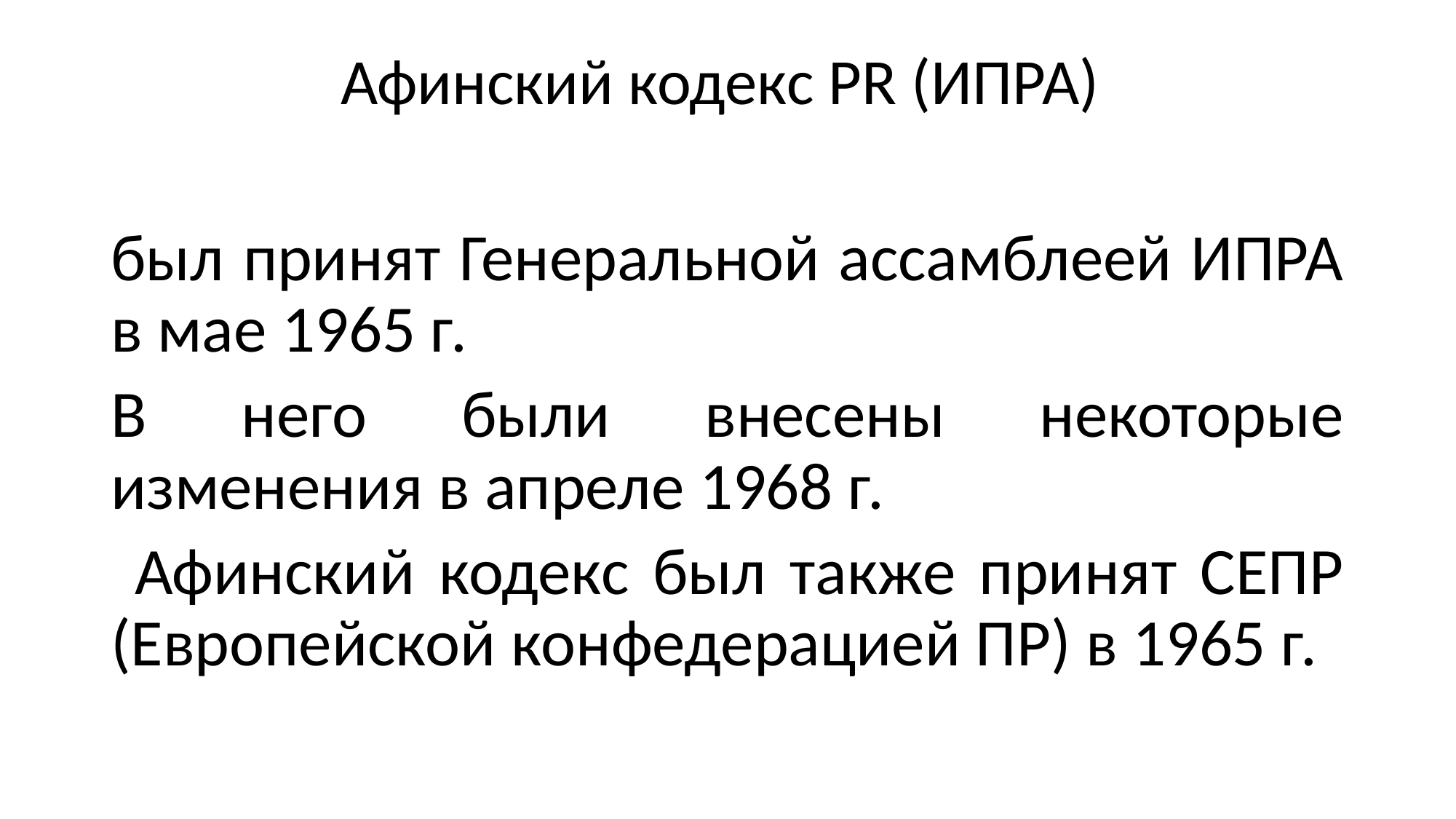

# Афинский кодекс PR (ИПРА)
был принят Генеральной ассамблеей ИПРА в мае 1965 г.
В него были внесены некоторые изменения в апреле 1968 г.
 Афинский кодекс был также принят СЕПР (Европейской конфедерацией ПР) в 1965 г.